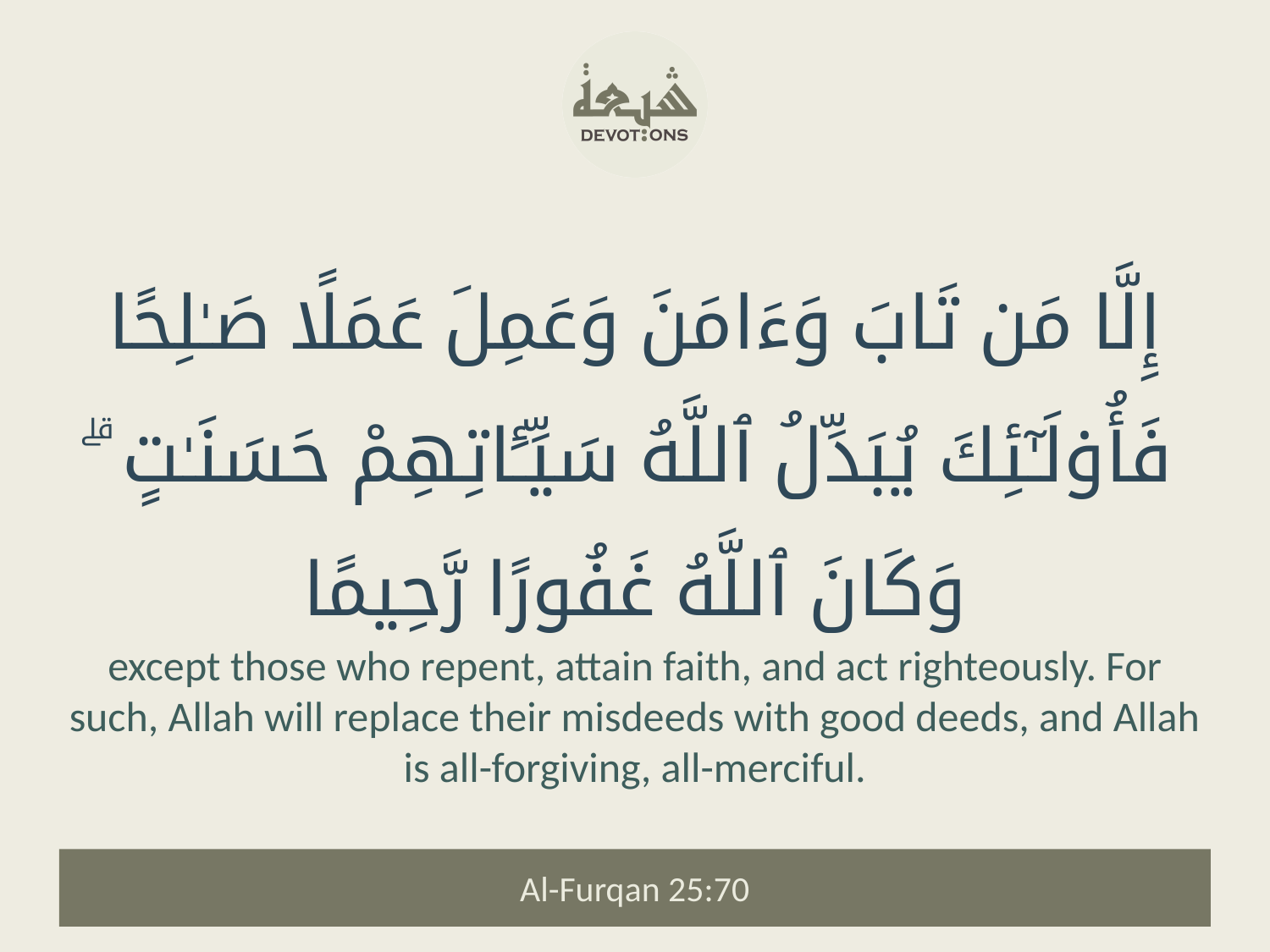

إِلَّا مَن تَابَ وَءَامَنَ وَعَمِلَ عَمَلًا صَـٰلِحًا فَأُو۟لَـٰٓئِكَ يُبَدِّلُ ٱللَّهُ سَيِّـَٔاتِهِمْ حَسَنَـٰتٍ ۗ وَكَانَ ٱللَّهُ غَفُورًا رَّحِيمًا
except those who repent, attain faith, and act righteously. For such, Allah will replace their misdeeds with good deeds, and Allah is all-forgiving, all-merciful.
Al-Furqan 25:70